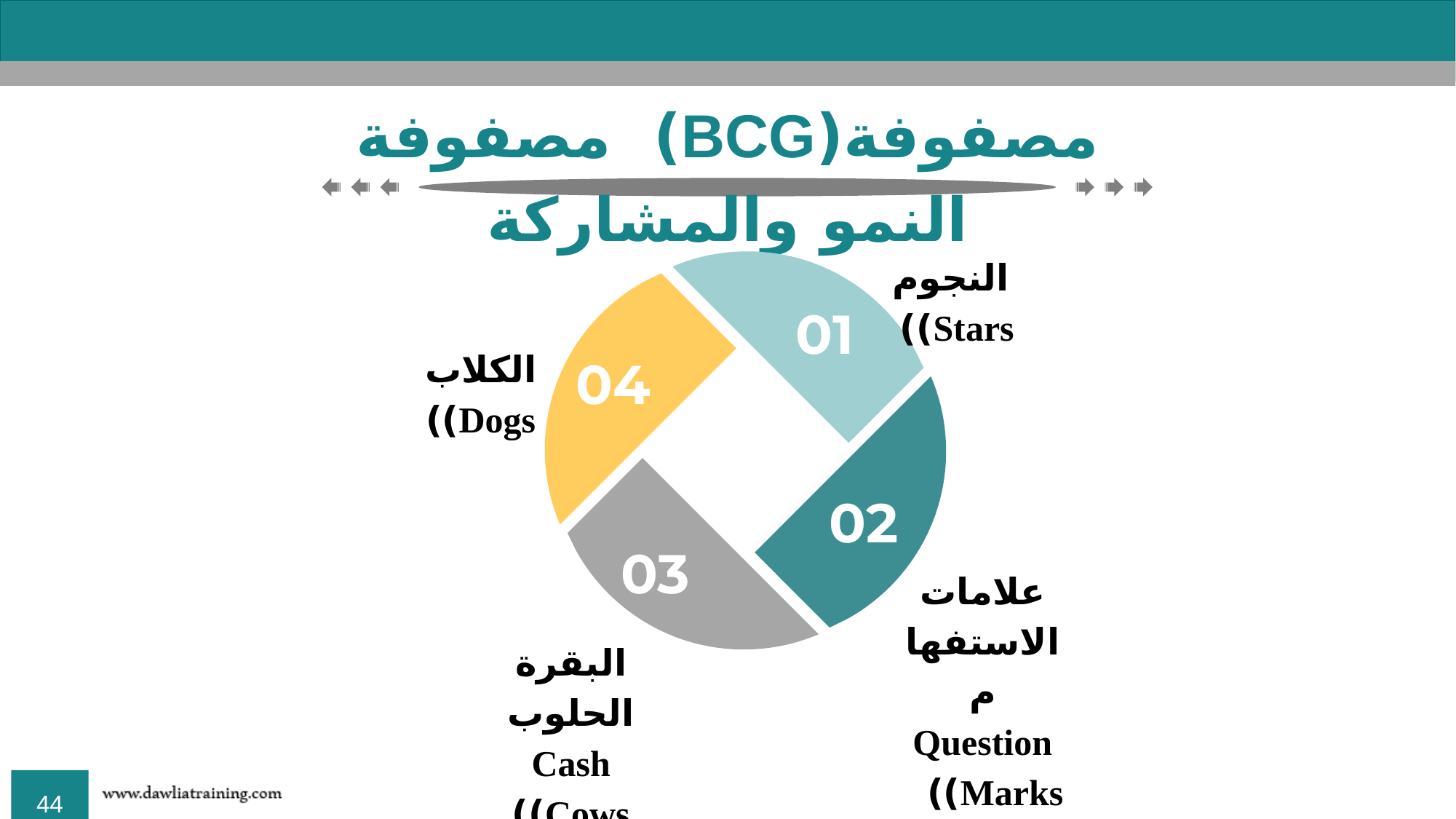

مصفوفة(BCG)  مصفوفة النمو والمشاركة

النجوم Stars))

01

الكلاب Dogs))
04

02
علامات الاستفهام Question Marks))

03
البقرة الحلوب Cash Cows))